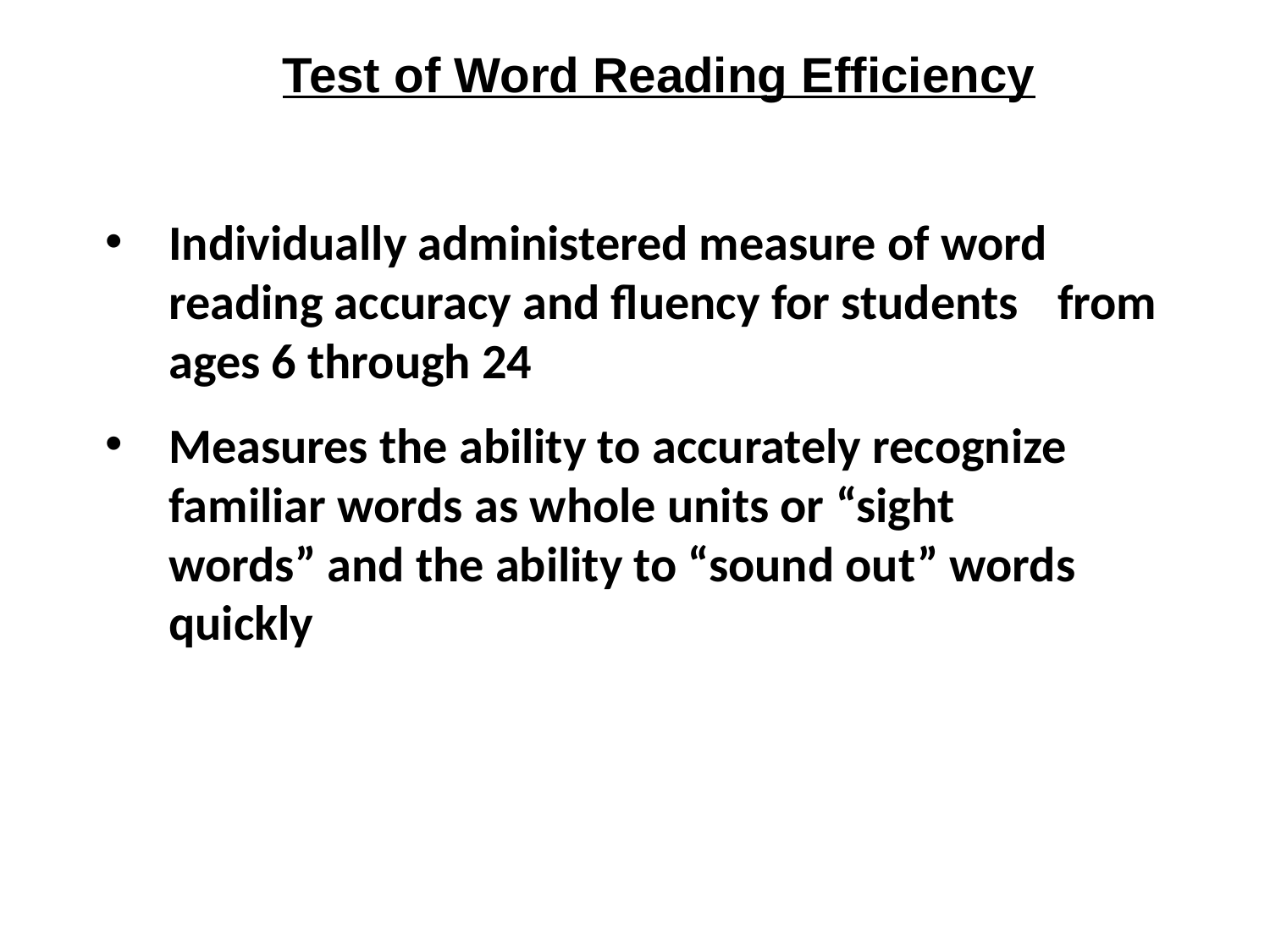

Test of Word Reading Efficiency

Individually administered measure of word reading accuracy and fluency for students 	from ages 6 through 24
Measures the ability to accurately recognize familiar words as whole units or “sight 	words” and the ability to “sound out” words quickly